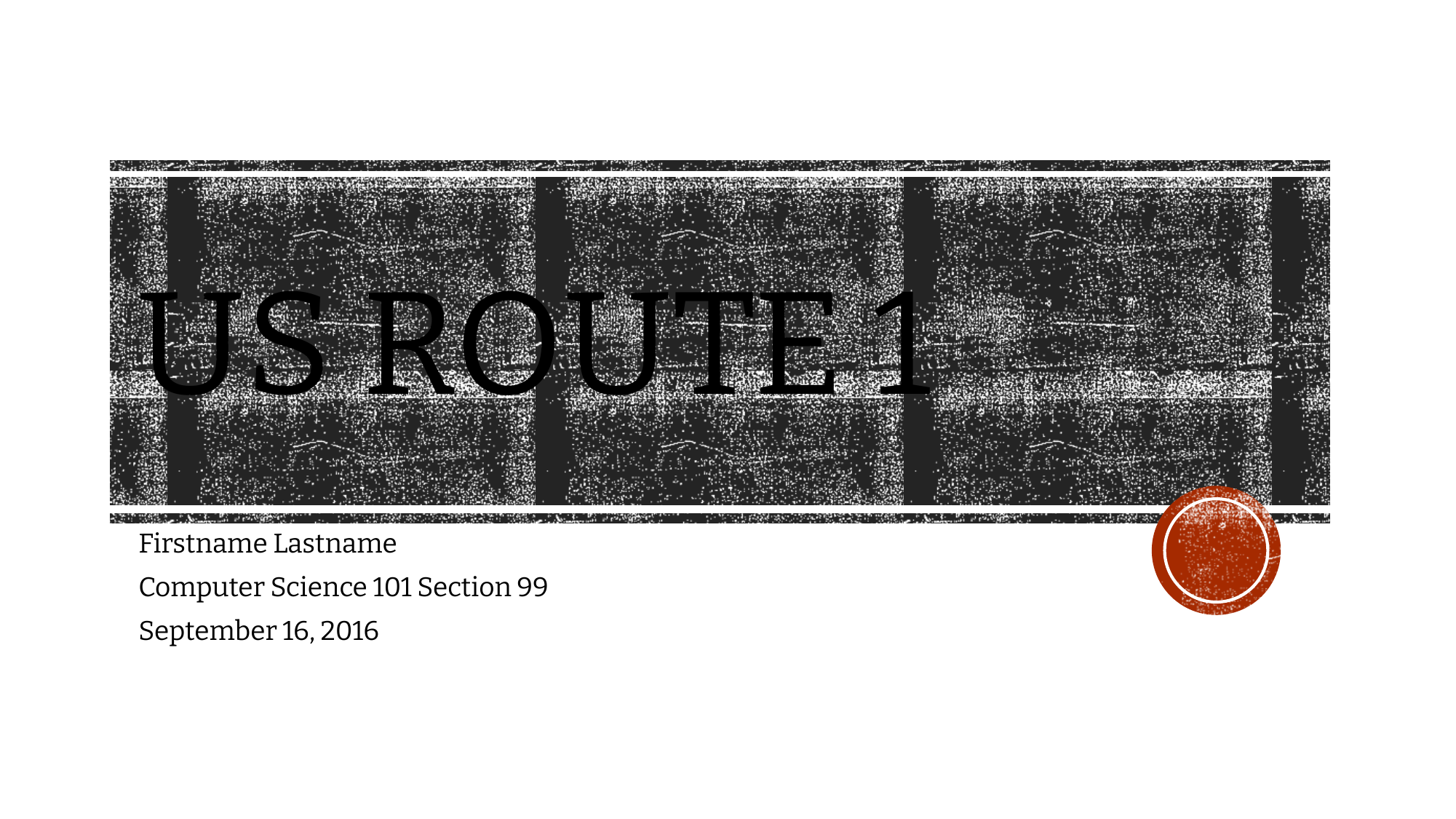

# US Route 1
Firstname Lastname
Computer Science 101 Section 99
September 16, 2016